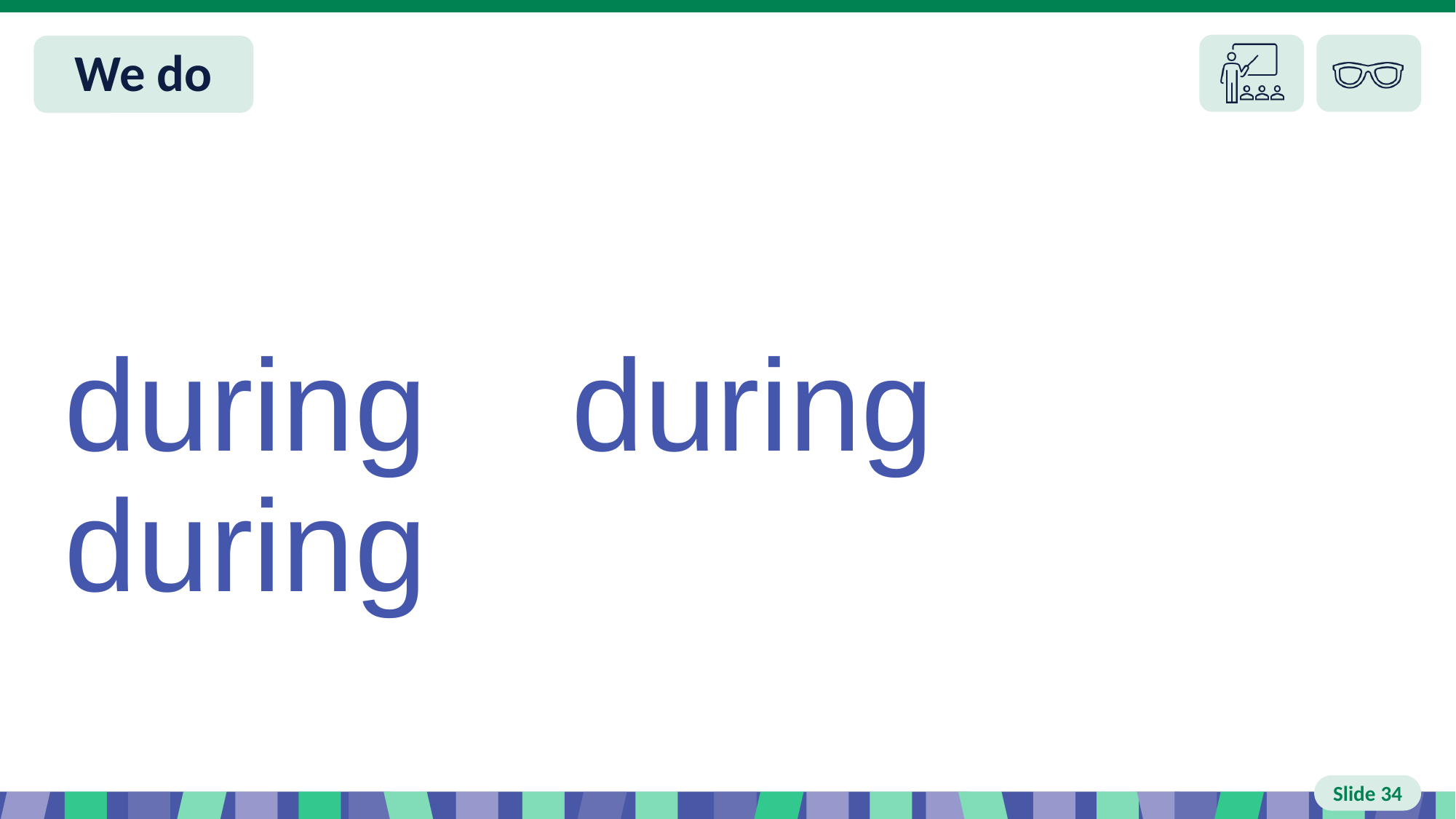

# Slide 34 We do
during    during    during